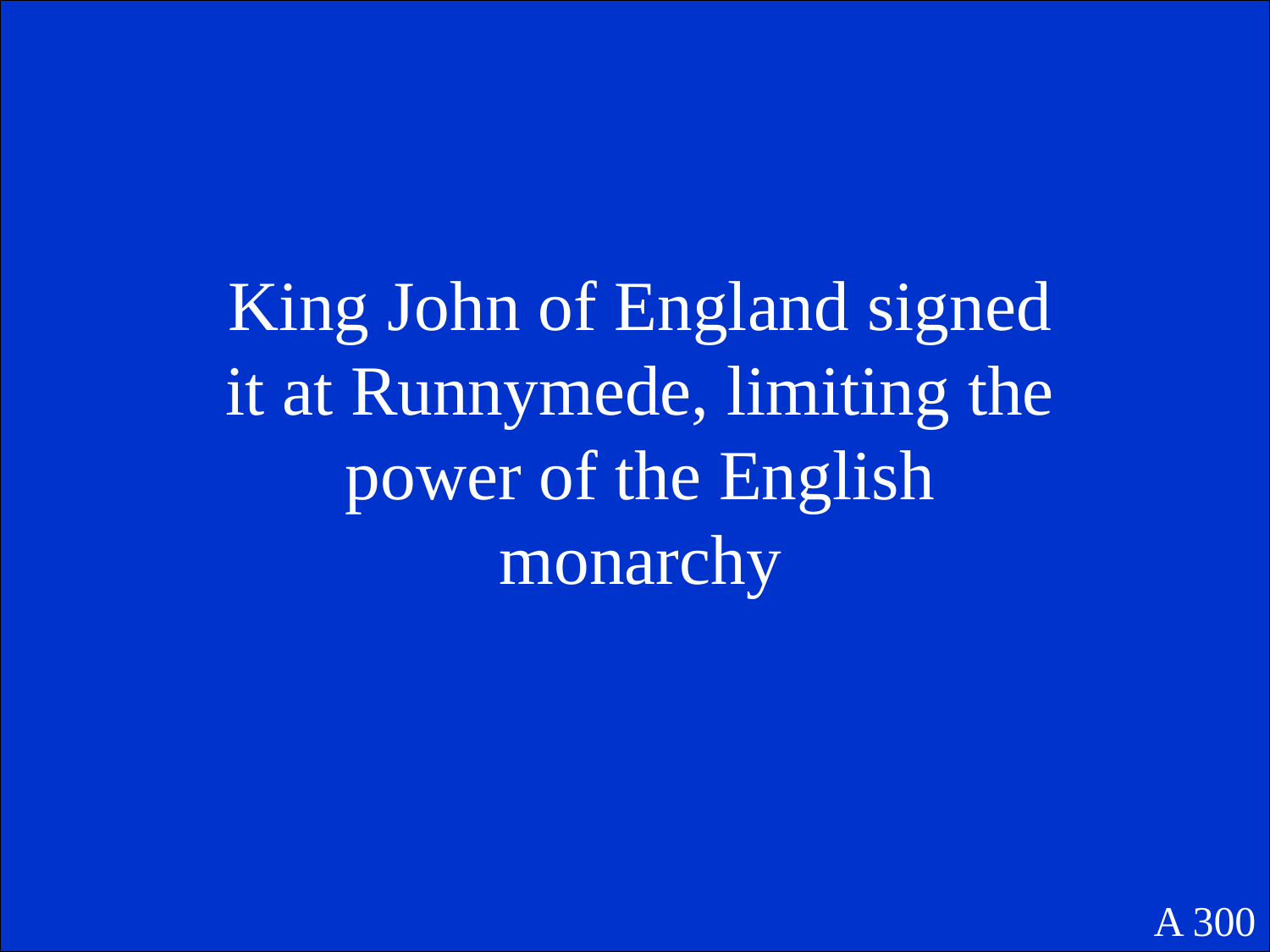

King John of England signed it at Runnymede, limiting the power of the English monarchy
A 300